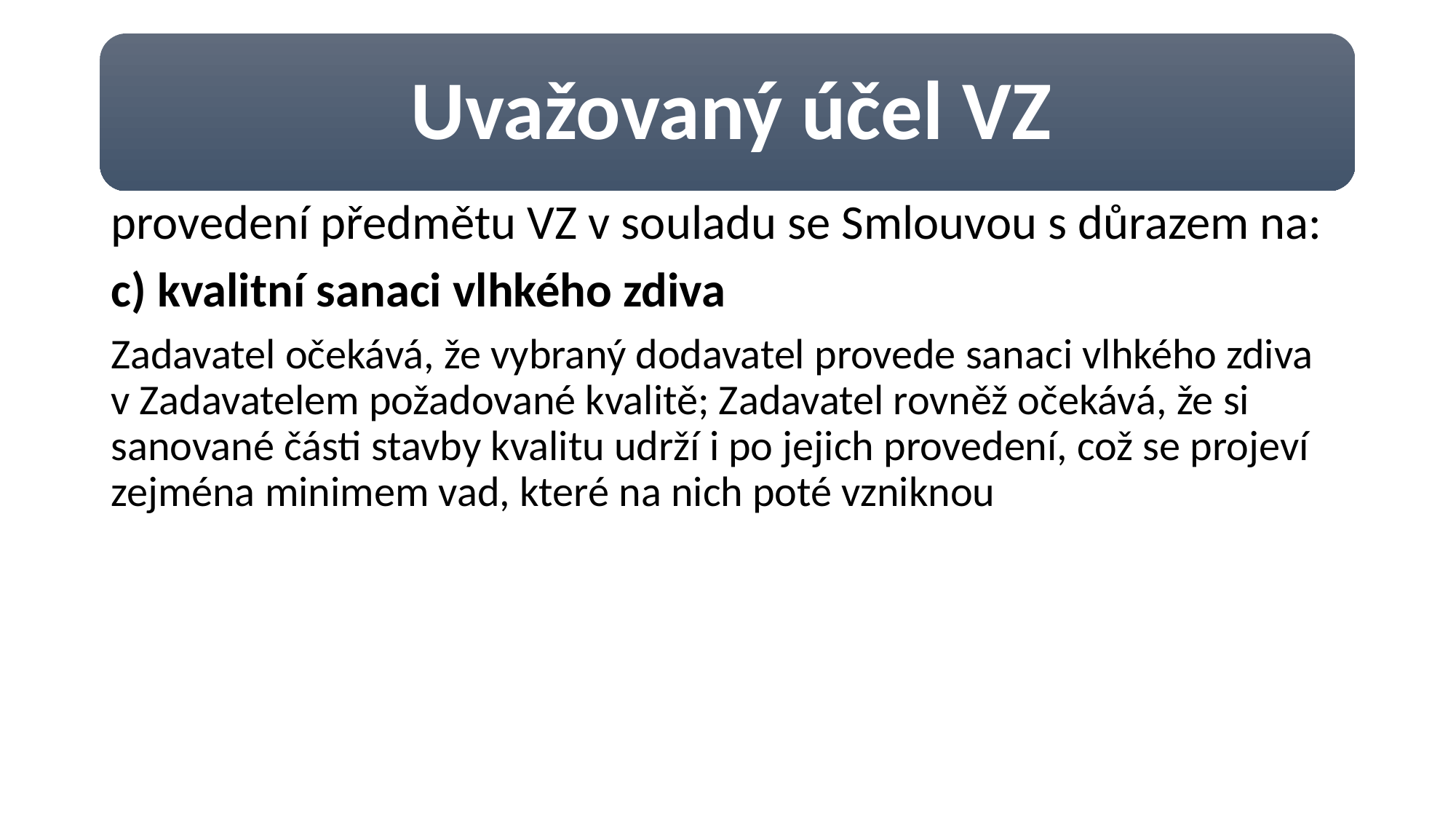

Uvažovaný účel VZ
provedení předmětu VZ v souladu se Smlouvou s důrazem na:
c) kvalitní sanaci vlhkého zdiva
Zadavatel očekává, že vybraný dodavatel provede sanaci vlhkého zdiva v Zadavatelem požadované kvalitě; Zadavatel rovněž očekává, že si sanované části stavby kvalitu udrží i po jejich provedení, což se projeví zejména minimem vad, které na nich poté vzniknou